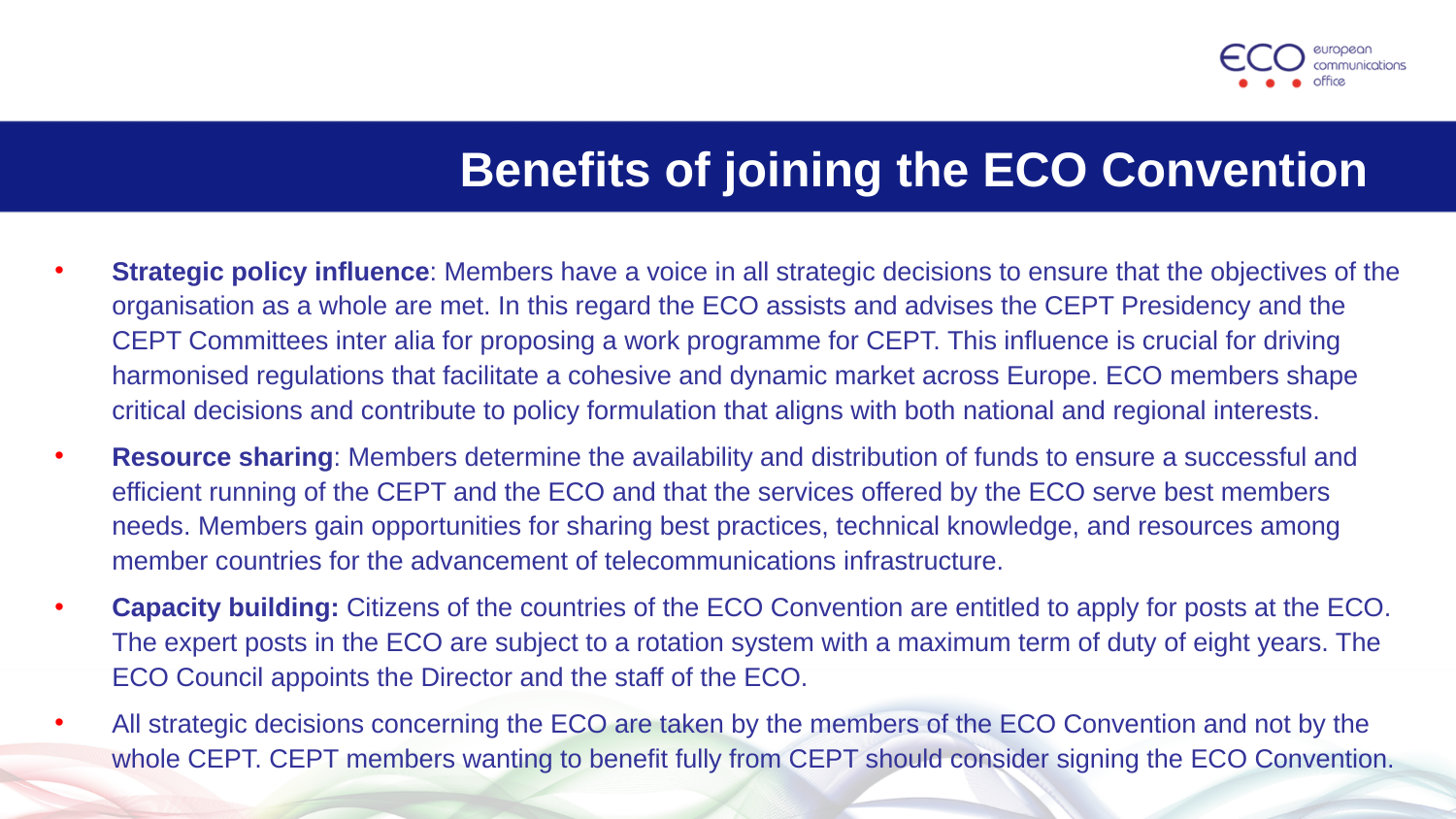

# Benefits of joining the ECO Convention
Strategic policy influence: Members have a voice in all strategic decisions to ensure that the objectives of the organisation as a whole are met. In this regard the ECO assists and advises the CEPT Presidency and the CEPT Committees inter alia for proposing a work programme for CEPT. This influence is crucial for driving harmonised regulations that facilitate a cohesive and dynamic market across Europe. ECO members shape critical decisions and contribute to policy formulation that aligns with both national and regional interests.
Resource sharing: Members determine the availability and distribution of funds to ensure a successful and efficient running of the CEPT and the ECO and that the services offered by the ECO serve best members needs. Members gain opportunities for sharing best practices, technical knowledge, and resources among member countries for the advancement of telecommunications infrastructure.
Capacity building: Citizens of the countries of the ECO Convention are entitled to apply for posts at the ECO. The expert posts in the ECO are subject to a rotation system with a maximum term of duty of eight years. The ECO Council appoints the Director and the staff of the ECO.
All strategic decisions concerning the ECO are taken by the members of the ECO Convention and not by the whole CEPT. CEPT members wanting to benefit fully from CEPT should consider signing the ECO Convention.